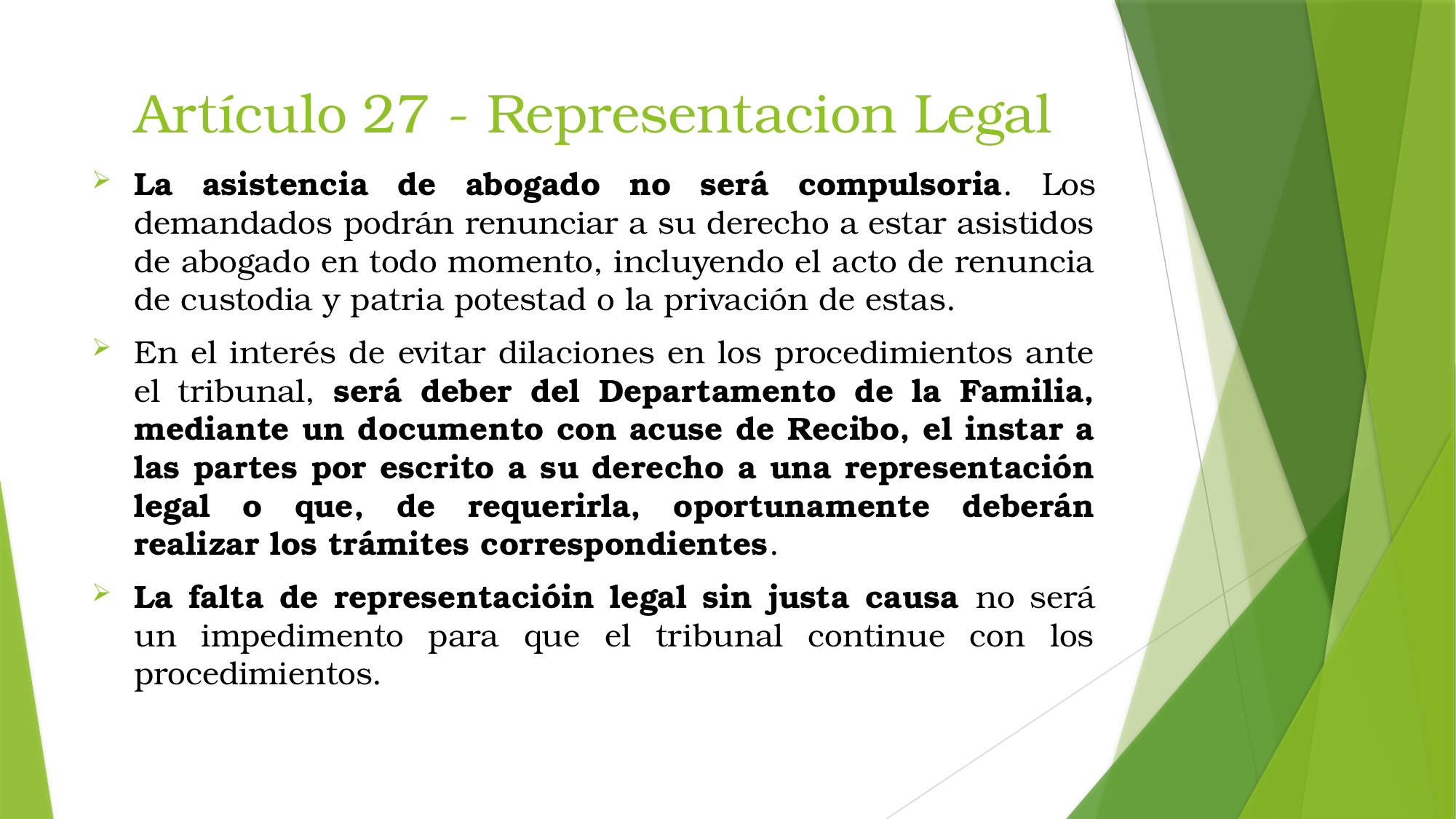

# Artículo 27 - Representacion Legal
La asistencia de abogado no será compulsoria. Los demandados podrán renunciar a su derecho a estar asistidos de abogado en todo momento, incluyendo el acto de renuncia de custodia y patria potestad o la privación de estas.
En el interés de evitar dilaciones en los procedimientos ante el tribunal, será deber del Departamento de la Familia, mediante un documento con acuse de Recibo, el instar a las partes por escrito a su derecho a una representación legal o que, de requerirla, oportunamente deberán realizar los trámites correspondientes.
La falta de representacióin legal sin justa causa no será un impedimento para que el tribunal continue con los procedimientos.